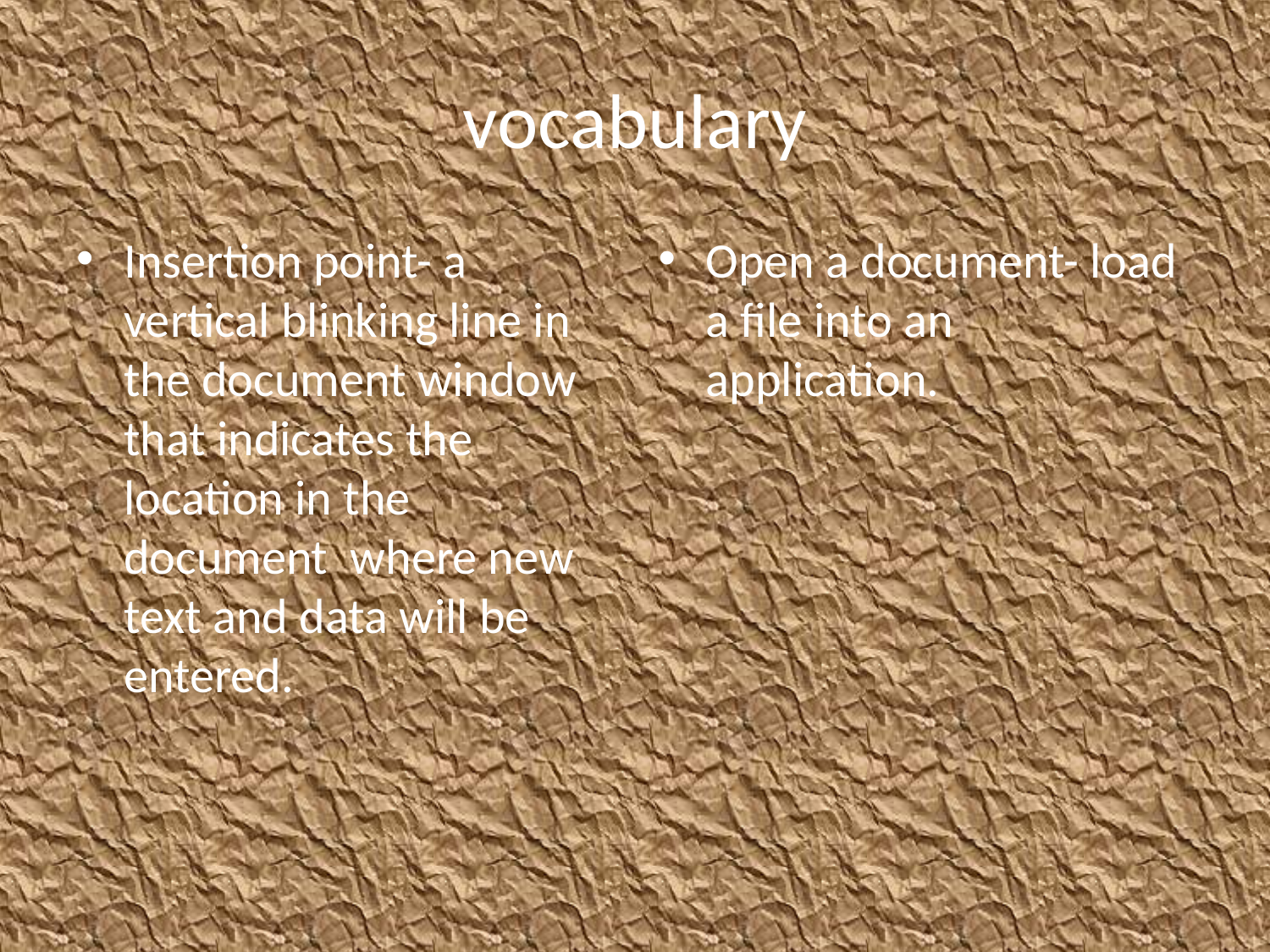

# vocabulary
Insertion point- a vertical blinking line in the document window that indicates the location in the document  where new text and data will be entered.
Open a document- load a file into an application.